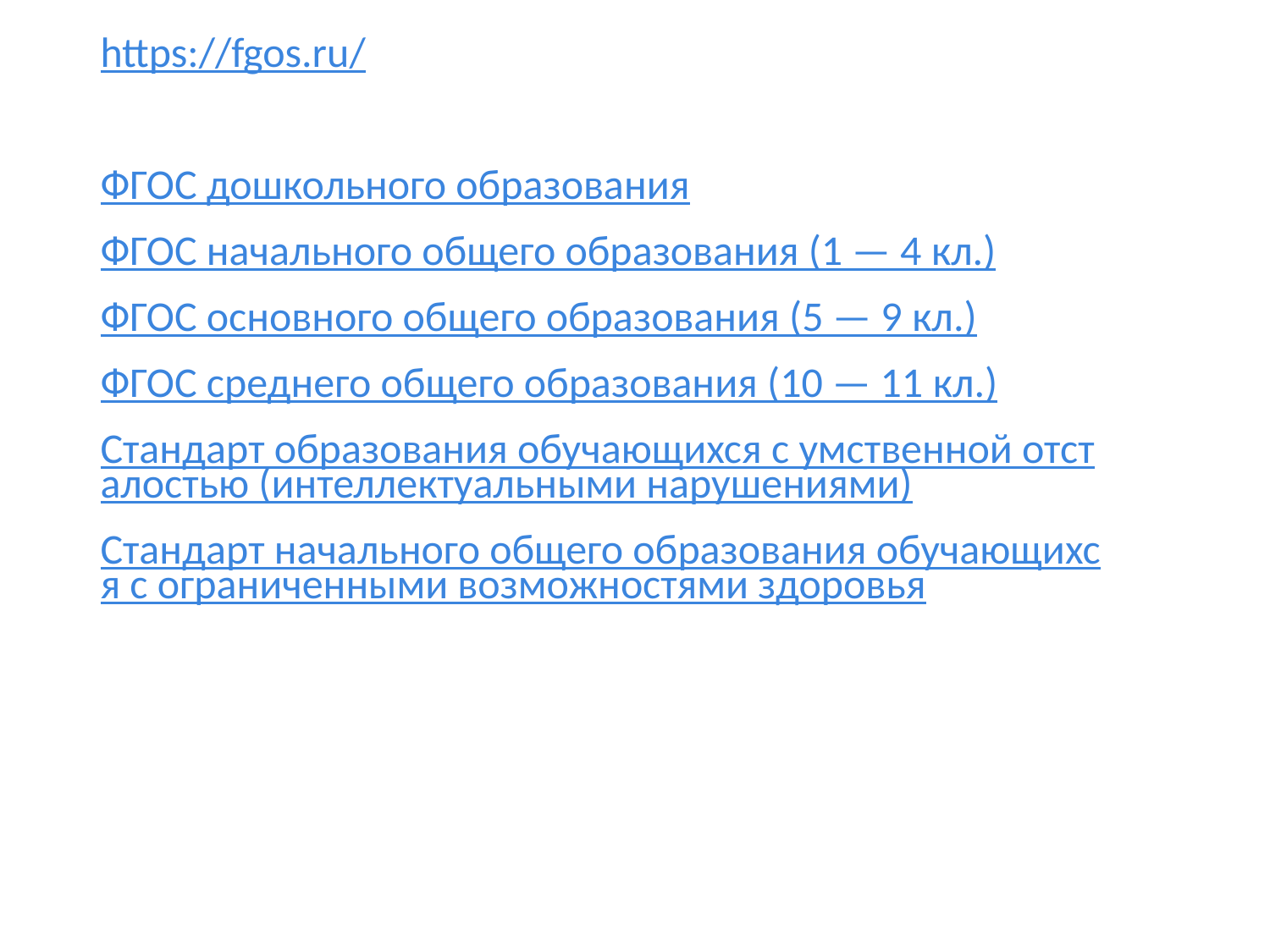

https://fgos.ru/

ФГОС дошкольного образования
ФГОС начального общего образования (1 — 4 кл.)
ФГОС основного общего образования (5 — 9 кл.)
ФГОС среднего общего образования (10 — 11 кл.)
Стандарт образования обучающихся с умственной отсталостью (интеллектуальными нарушениями)
Стандарт начального общего образования обучающихся с ограниченными возможностями здоровья